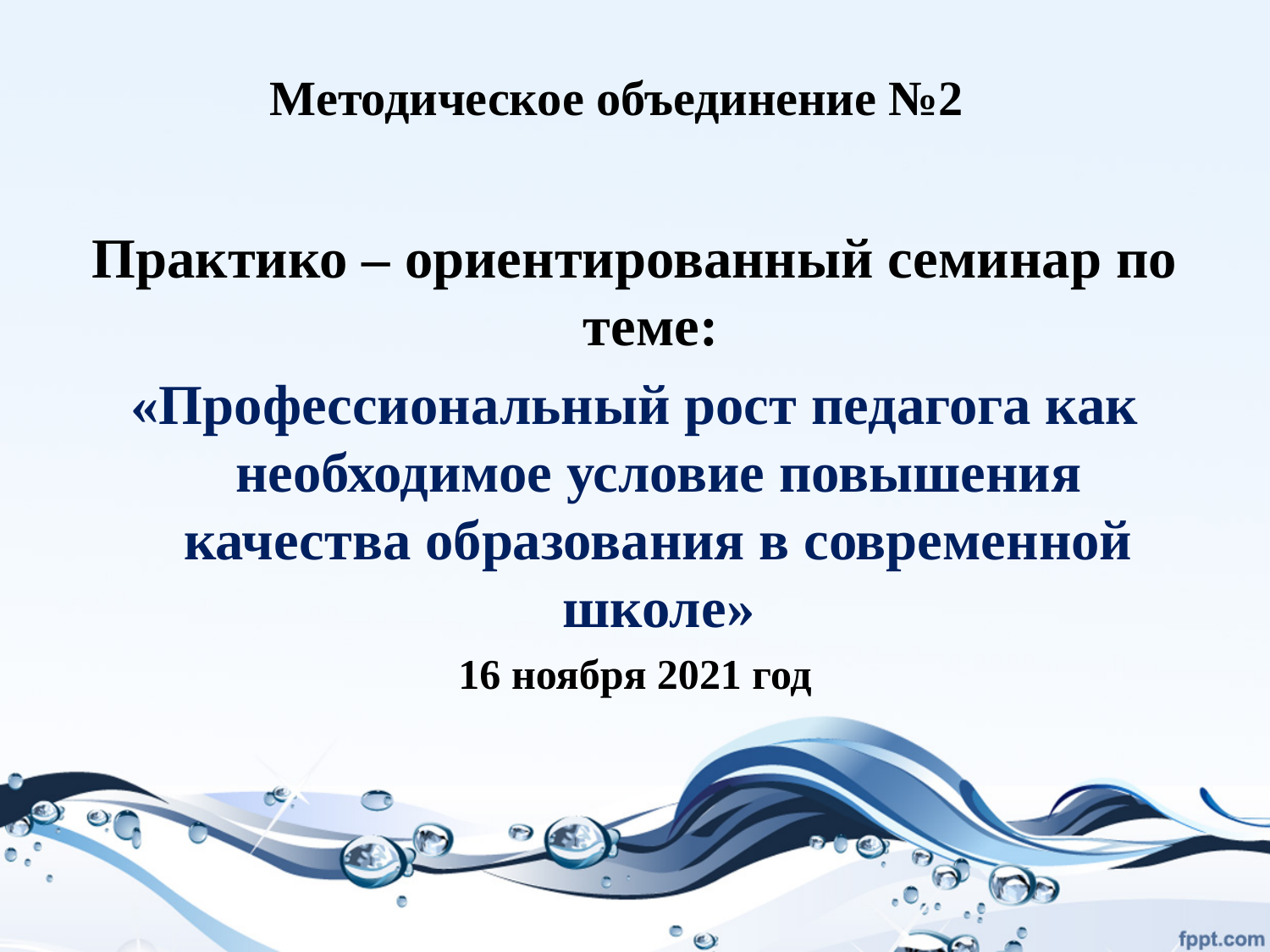

# Методическое объединение №2

Практико – ориентированный семинар по теме:
«Профессиональный рост педагога как необходимое условие повышения качества образования в современной школе»
16 ноября 2021 год